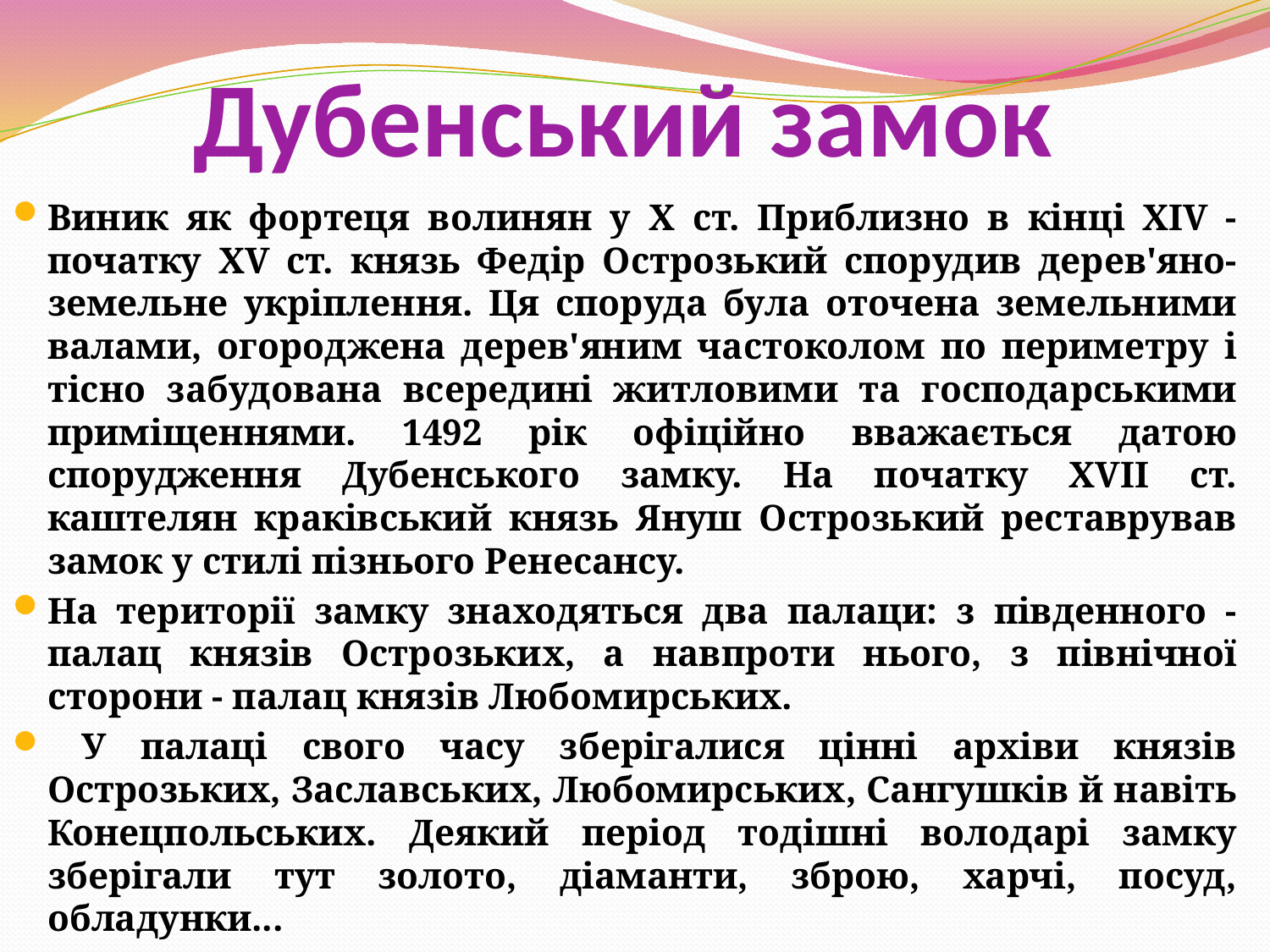

# Дубенський замок
Виник як фортеця волинян у Х ст. Приблизно в кінці XIV - початку XV ст. князь Федір Острозький спорудив дерев'яно-земельне укріплення. Ця споруда була оточена земельними валами, огороджена дерев'яним частоколом по периметру і тісно забудована всередині житловими та господарськими приміщеннями. 1492 рік офіційно вважається датою спорудження Дубенського замку. На початку XVII ст. каштелян краківський князь Януш Острозький реставрував замок у стилі пізнього Ренесансу.
На території замку знаходяться два палаци: з південного - палац князів Острозьких, а навпроти нього, з північної сторони - палац князів Любомирських.
 У палаці свого часу зберігалися цінні архіви князів Острозьких, Заславських, Любомирських, Сангушків й навіть Конецпольських. Деякий період тодішні володарі замку зберігали тут золото, діаманти, зброю, харчі, посуд, обладунки...